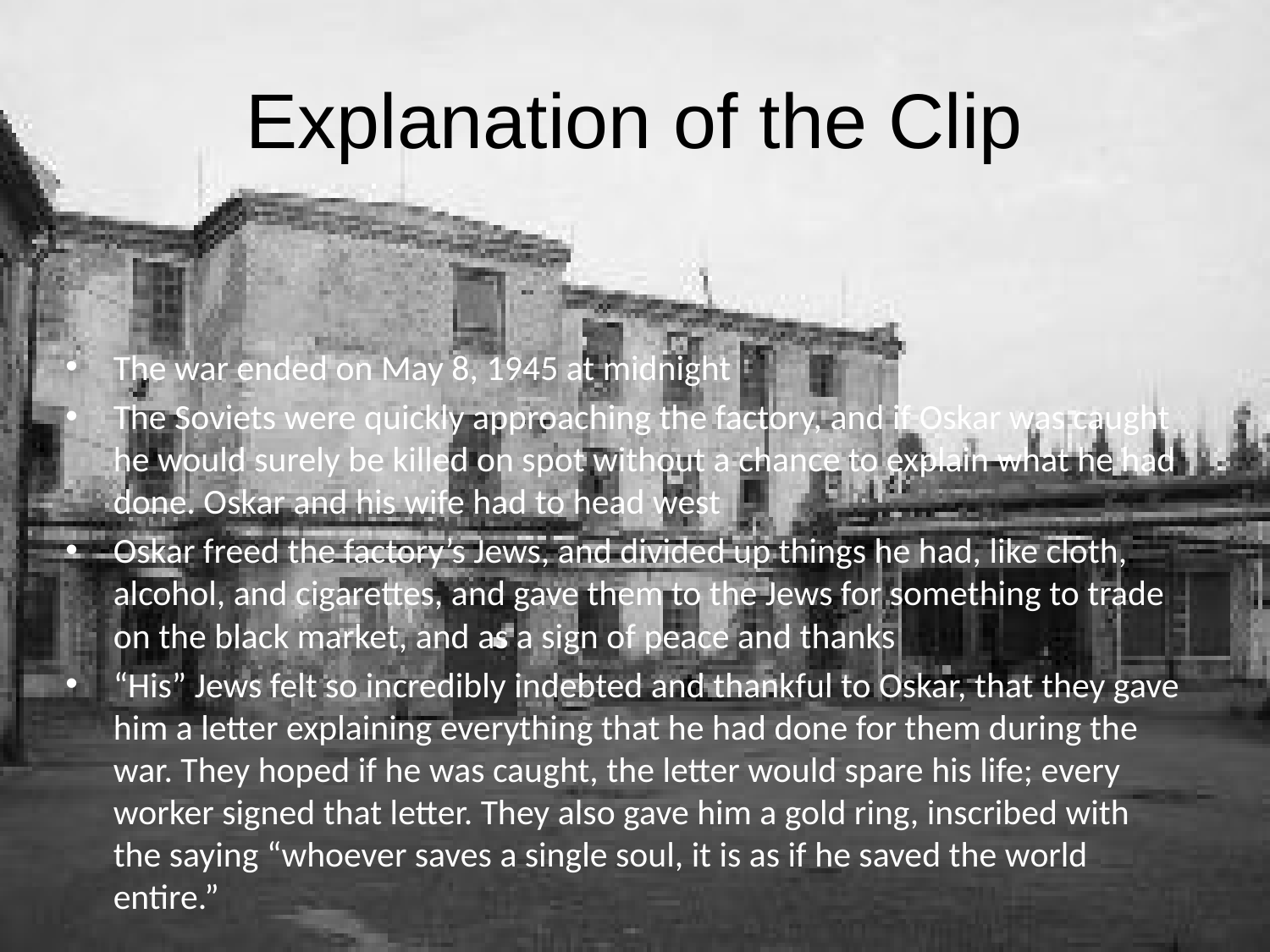

# Explanation of the Clip
The war ended on May 8, 1945 at midnight
The Soviets were quickly approaching the factory, and if Oskar was caught he would surely be killed on spot without a chance to explain what he had done. Oskar and his wife had to head west
Oskar freed the factory’s Jews, and divided up things he had, like cloth, alcohol, and cigarettes, and gave them to the Jews for something to trade on the black market, and as a sign of peace and thanks
“His” Jews felt so incredibly indebted and thankful to Oskar, that they gave him a letter explaining everything that he had done for them during the war. They hoped if he was caught, the letter would spare his life; every worker signed that letter. They also gave him a gold ring, inscribed with the saying “whoever saves a single soul, it is as if he saved the world entire.”